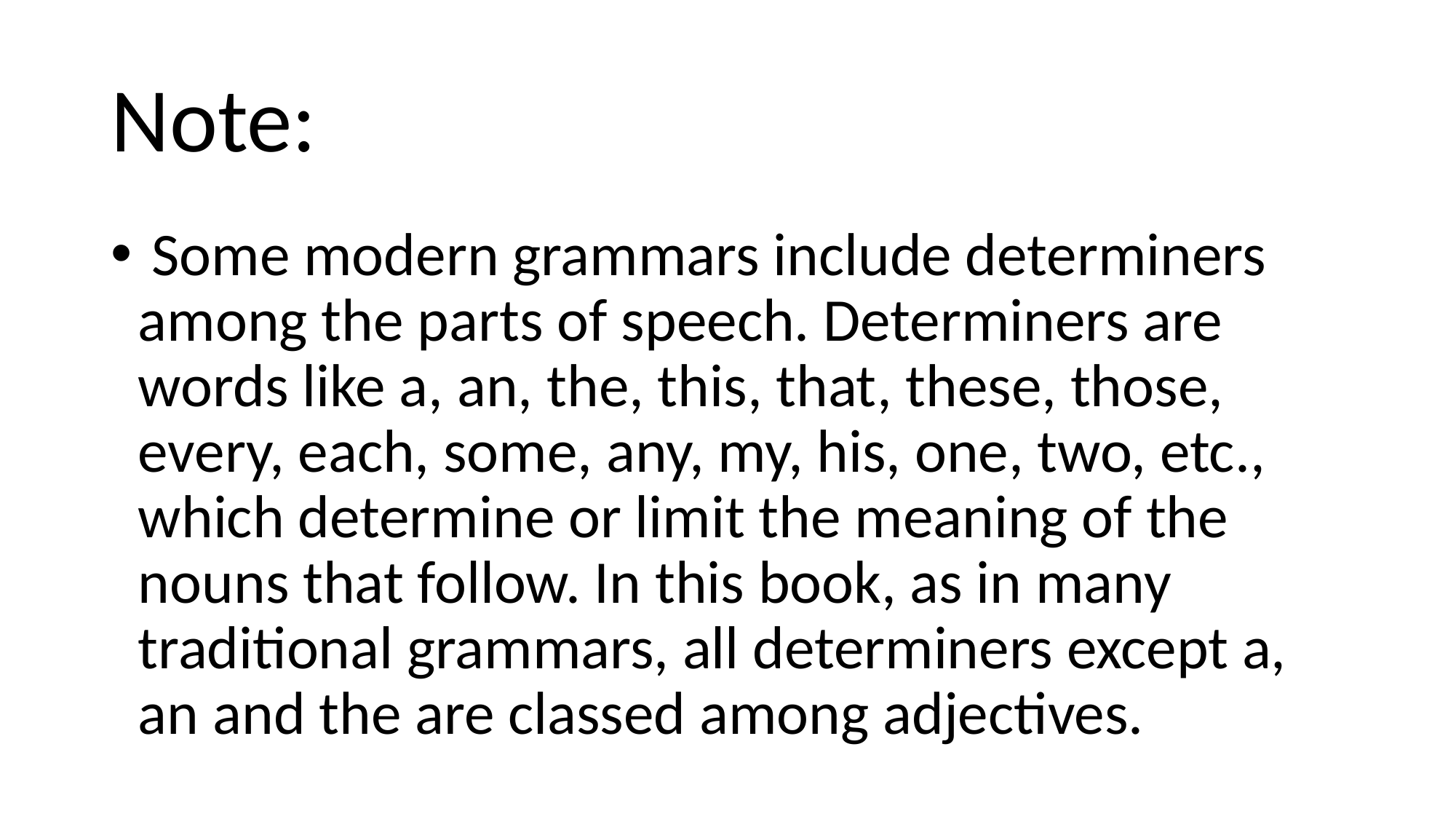

# Note:
 Some modern grammars include determiners among the parts of speech. Determiners are words like a, an, the, this, that, these, those, every, each, some, any, my, his, one, two, etc., which determine or limit the meaning of the nouns that follow. In this book, as in many traditional grammars, all determiners except a, an and the are classed among adjectives.